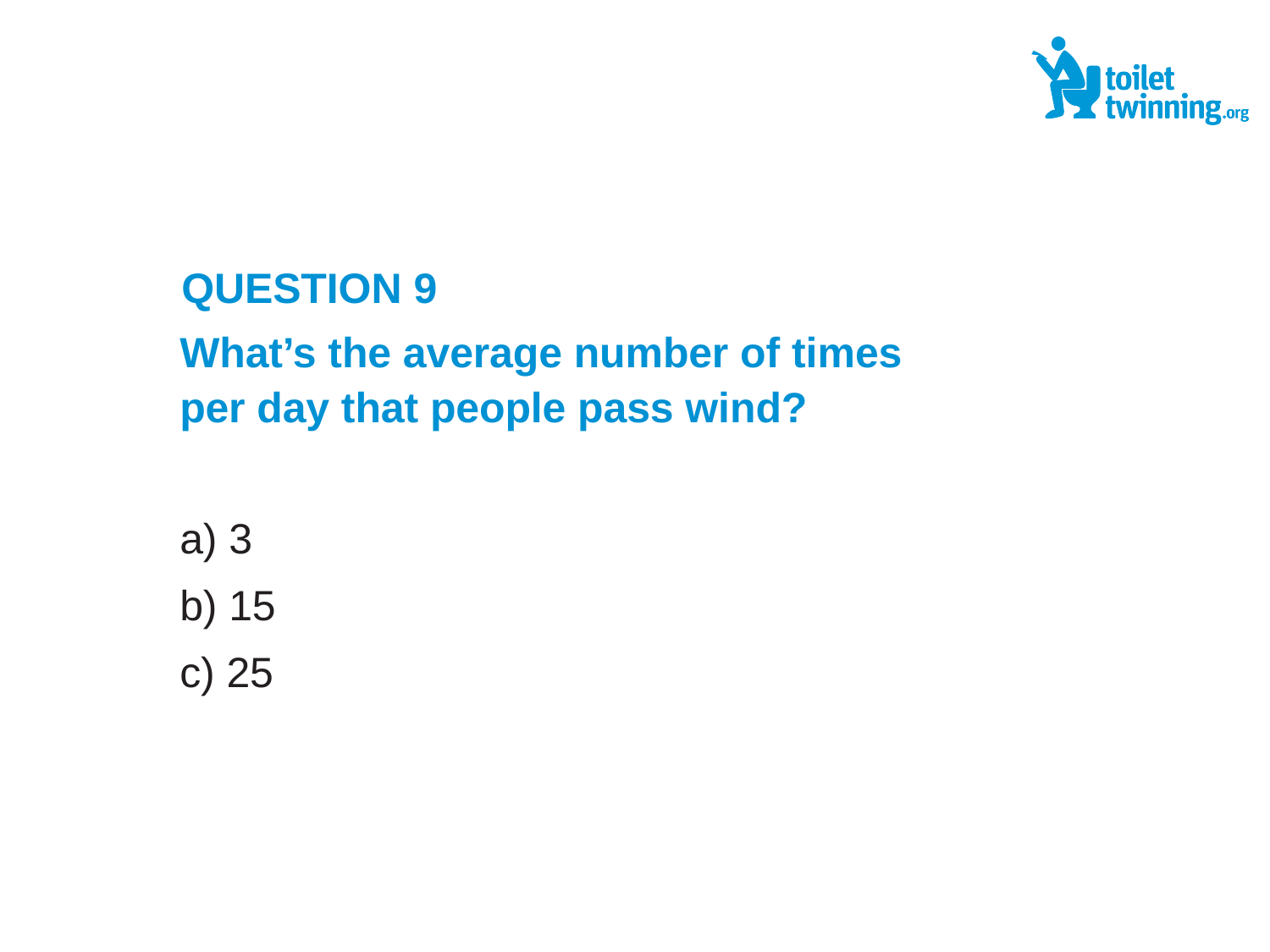

QUESTION 9
What’s the average number of times per day that people pass wind?

a) 3
b) 15
c) 25